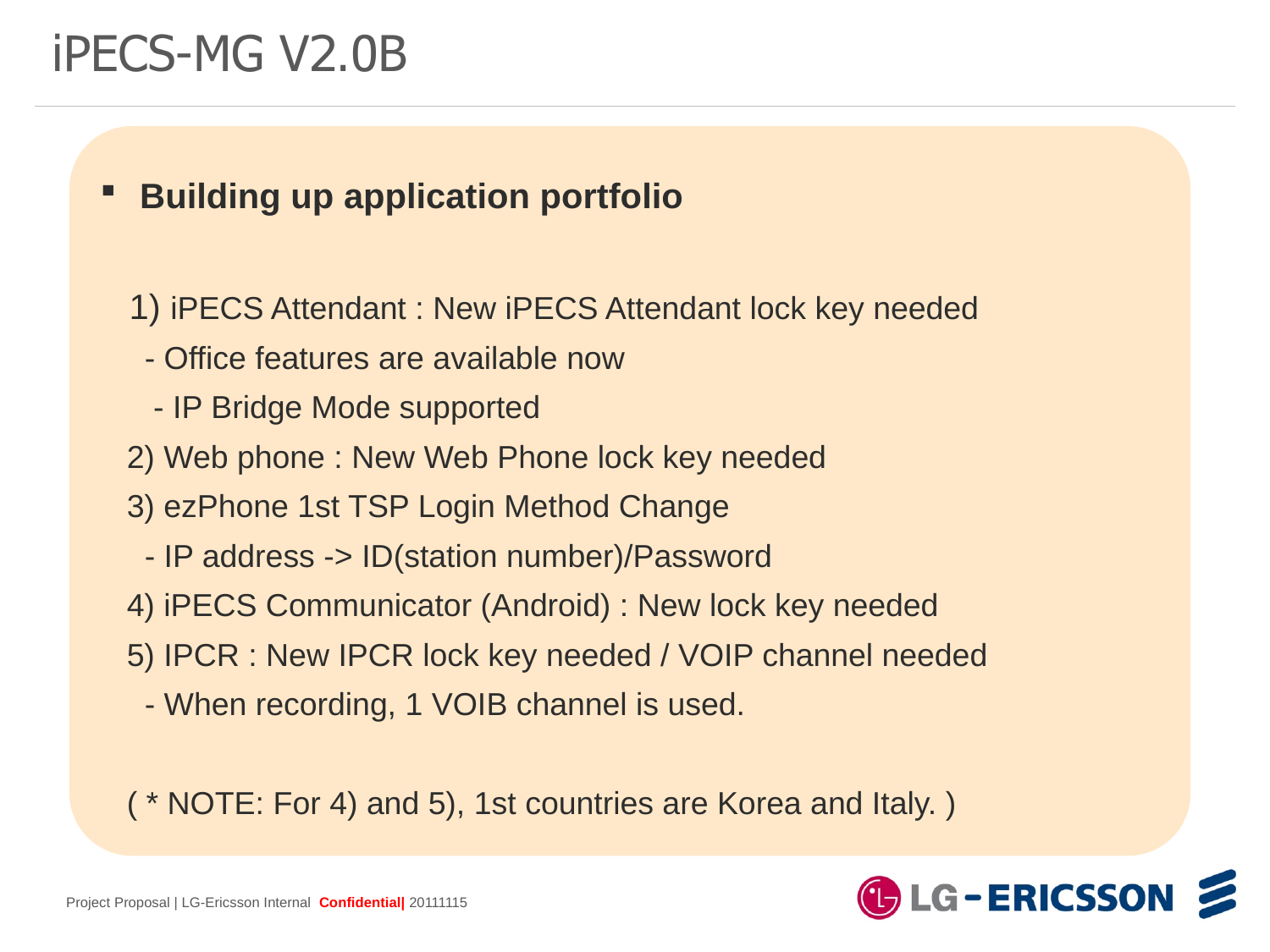

iPECS-MG V2.0B
 Building up application portfolio

   1) iPECS Attendant : New iPECS Attendant lock key needed
     - Office features are available now
      - IP Bridge Mode supported
   2) Web phone : New Web Phone lock key needed
   3) ezPhone 1st TSP Login Method Change
     - IP address -> ID(station number)/Password
   4) iPECS Communicator (Android) : New lock key needed
   5) IPCR : New IPCR lock key needed / VOIP channel needed
     - When recording, 1 VOIB channel is used.

   ( * NOTE: For 4) and 5), 1st countries are Korea and Italy. )